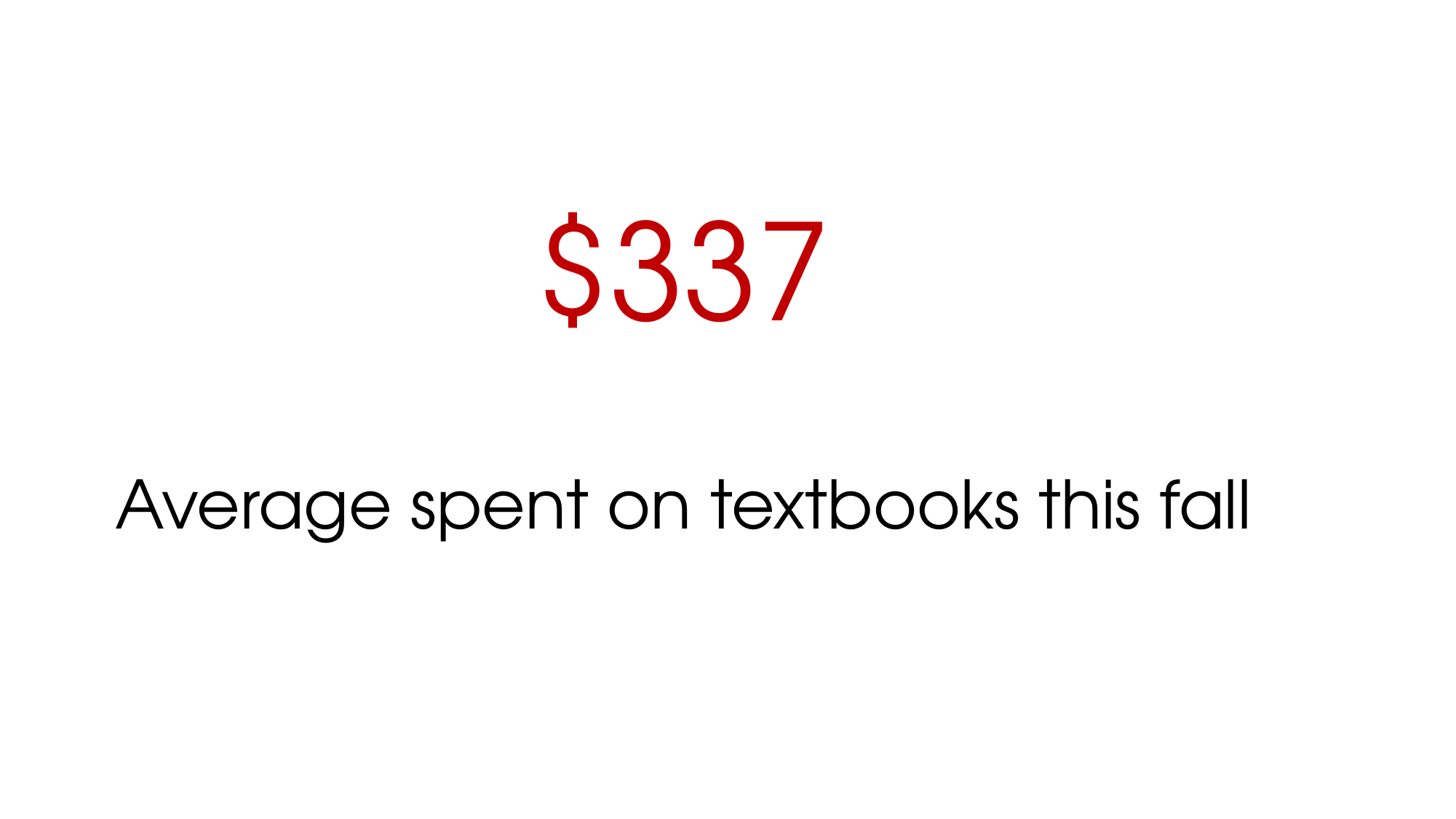

$337
# Average spent on textbooks this fall